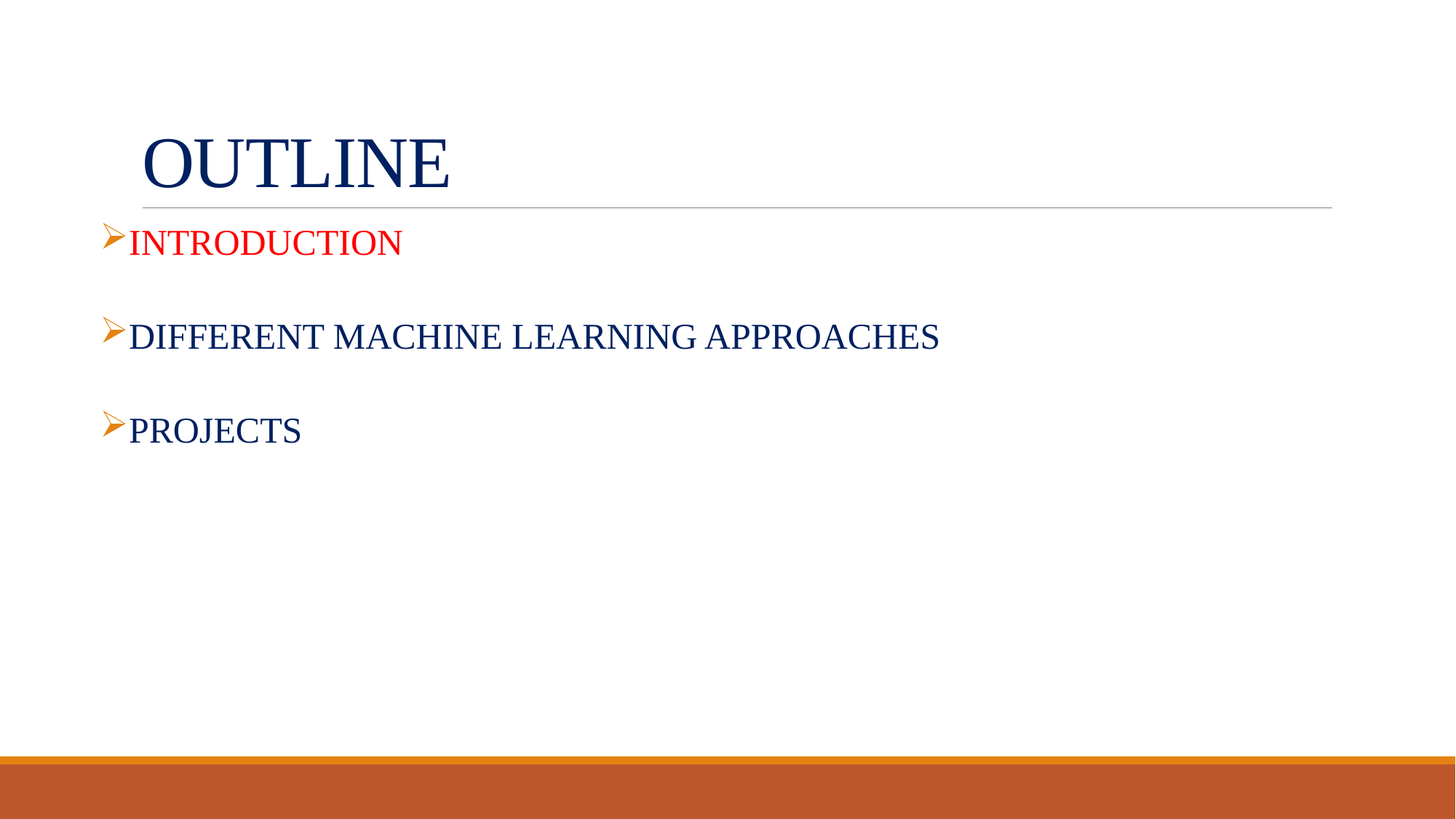

# OUTLINE
INTRODUCTION
DIFFERENT MACHINE LEARNING APPROACHES
PROJECTS